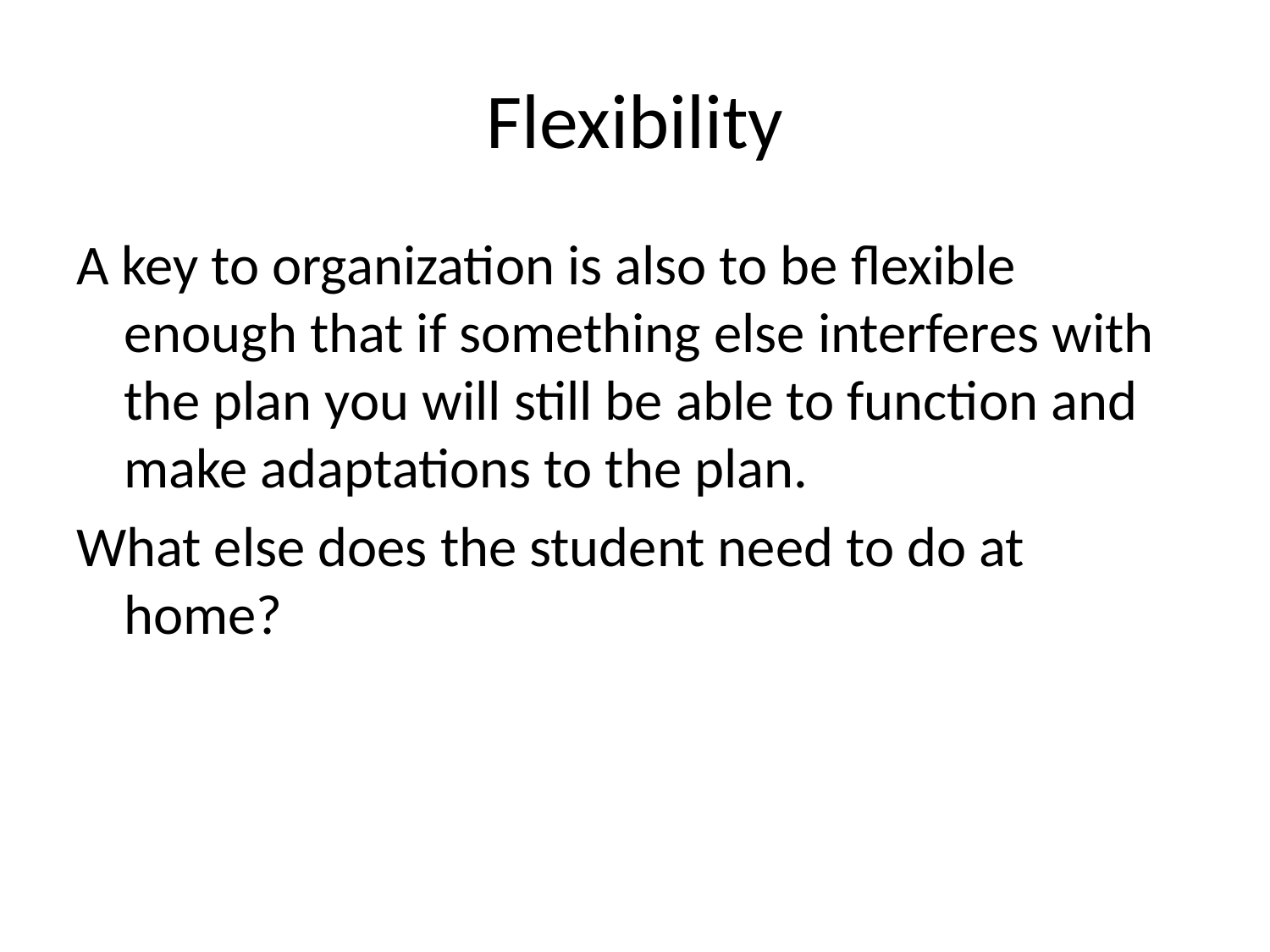

# Flexibility
A key to organization is also to be flexible enough that if something else interferes with the plan you will still be able to function and make adaptations to the plan.
What else does the student need to do at home?